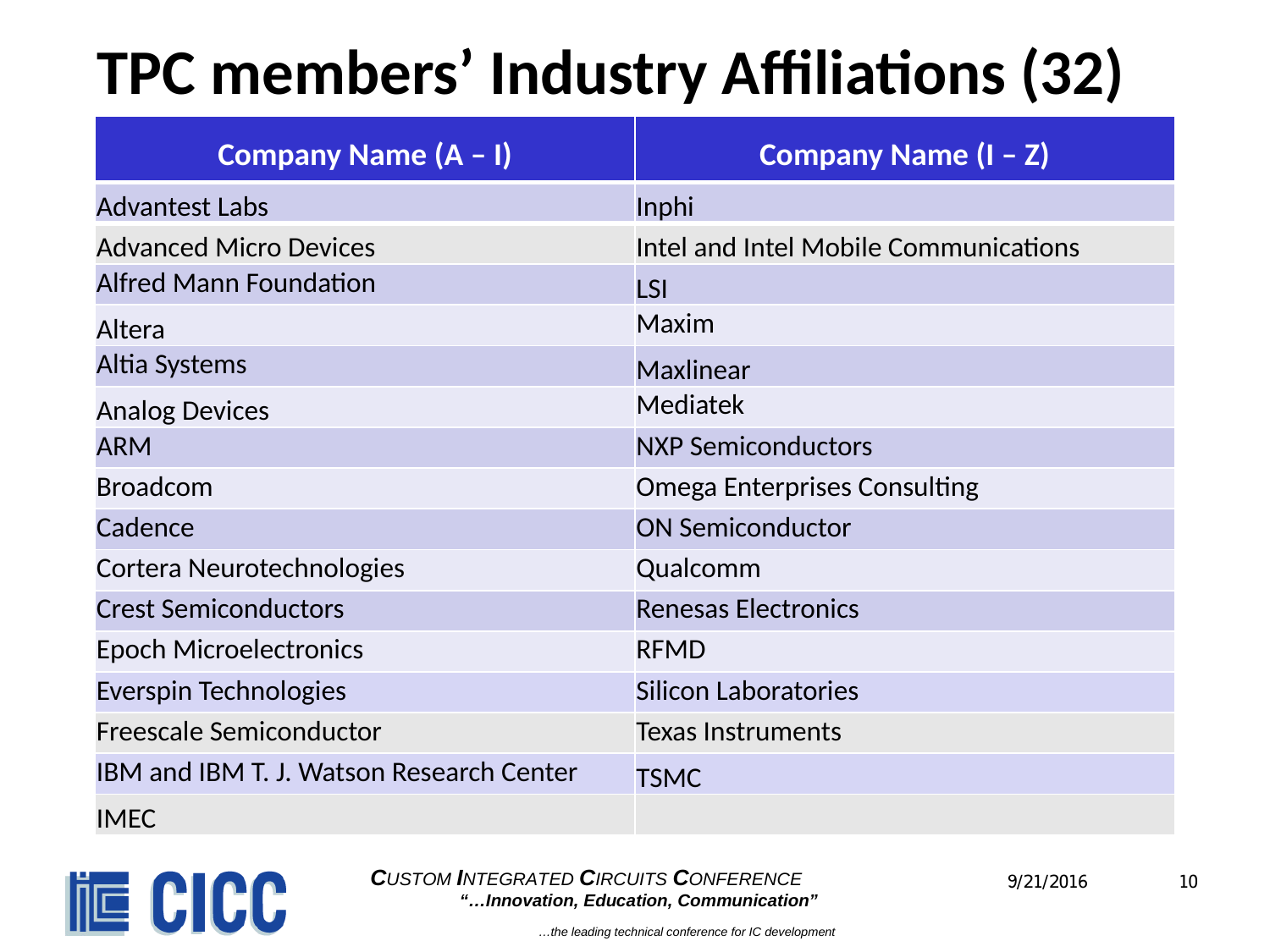

# TPC members’ Industry Affiliations (32)
| Company Name (A – I) | Company Name (I – Z) |
| --- | --- |
| Advantest Labs | Inphi |
| Advanced Micro Devices | Intel and Intel Mobile Communications |
| Alfred Mann Foundation | LSI |
| Altera | Maxim |
| Altia Systems | Maxlinear |
| Analog Devices | Mediatek |
| ARM | NXP Semiconductors |
| Broadcom | Omega Enterprises Consulting |
| Cadence | ON Semiconductor |
| Cortera Neurotechnologies | Qualcomm |
| Crest Semiconductors | Renesas Electronics |
| Epoch Microelectronics | RFMD |
| Everspin Technologies | Silicon Laboratories |
| Freescale Semiconductor | Texas Instruments |
| IBM and IBM T. J. Watson Research Center | TSMC |
| IMEC |  |